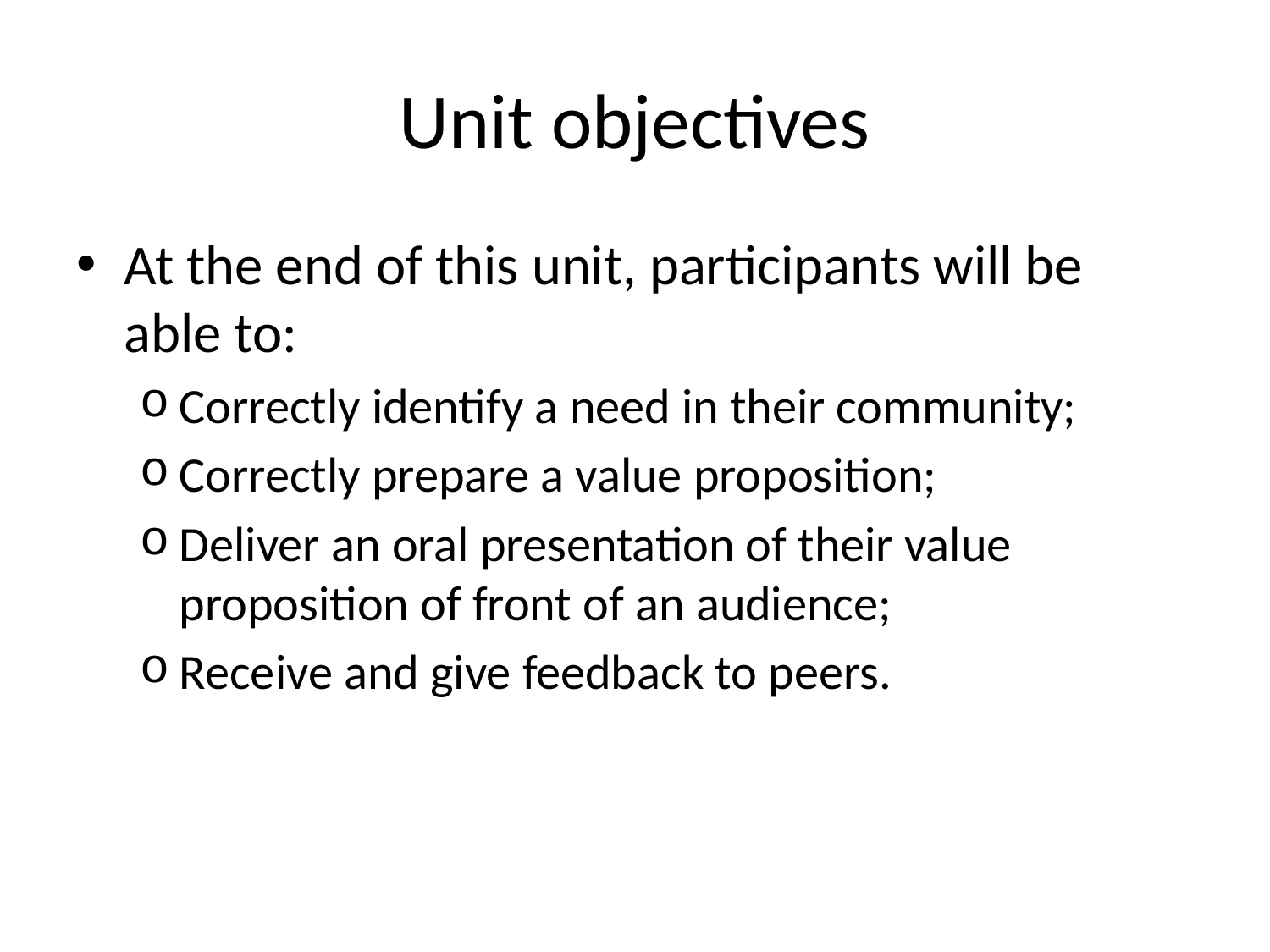

# Unit objectives
At the end of this unit, participants will be able to:
Correctly identify a need in their community;
Correctly prepare a value proposition;
Deliver an oral presentation of their value proposition of front of an audience;
Receive and give feedback to peers.